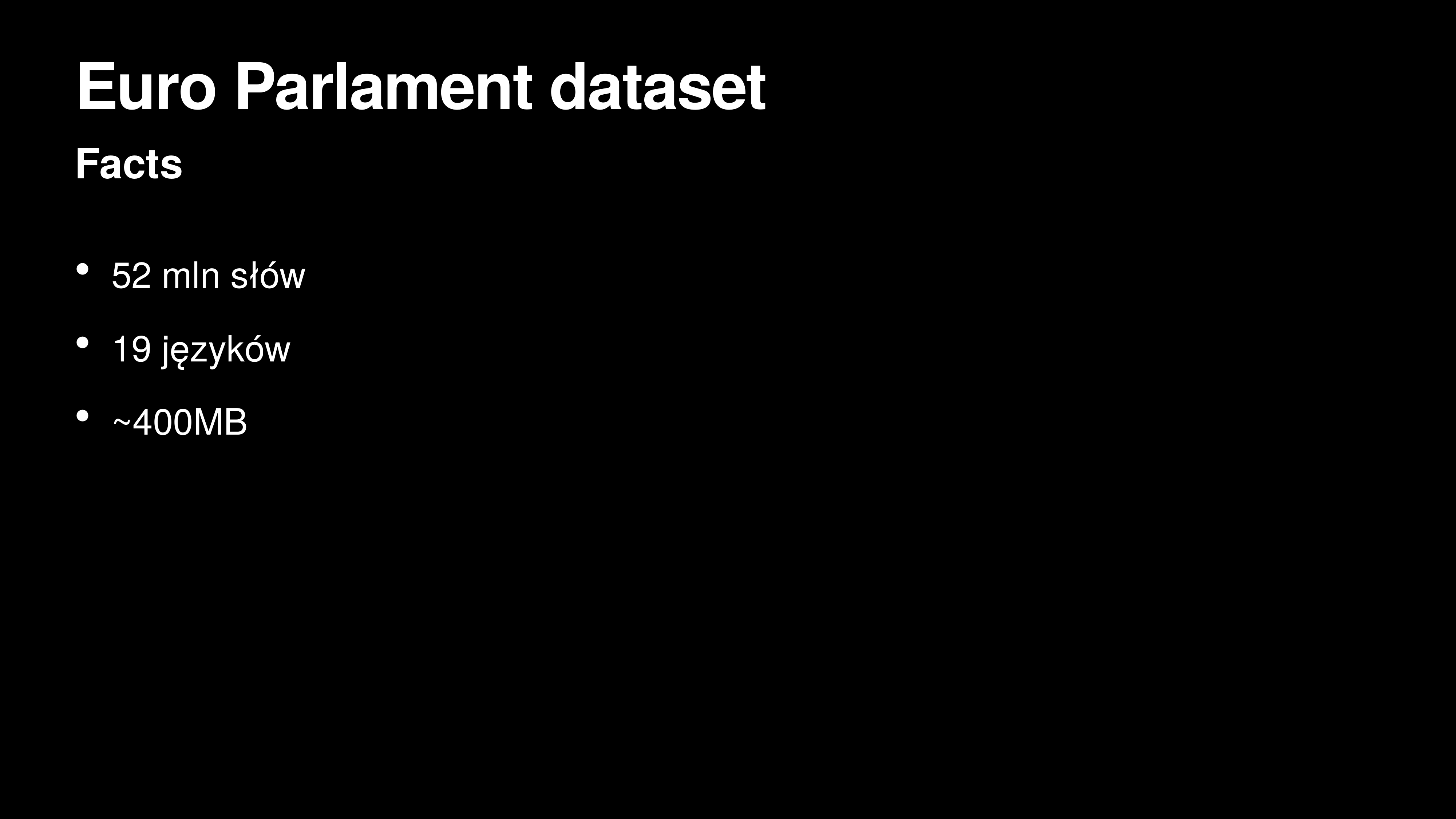

# Euro Parlament dataset
Facts
52 mln słów
19 języków
~400MB